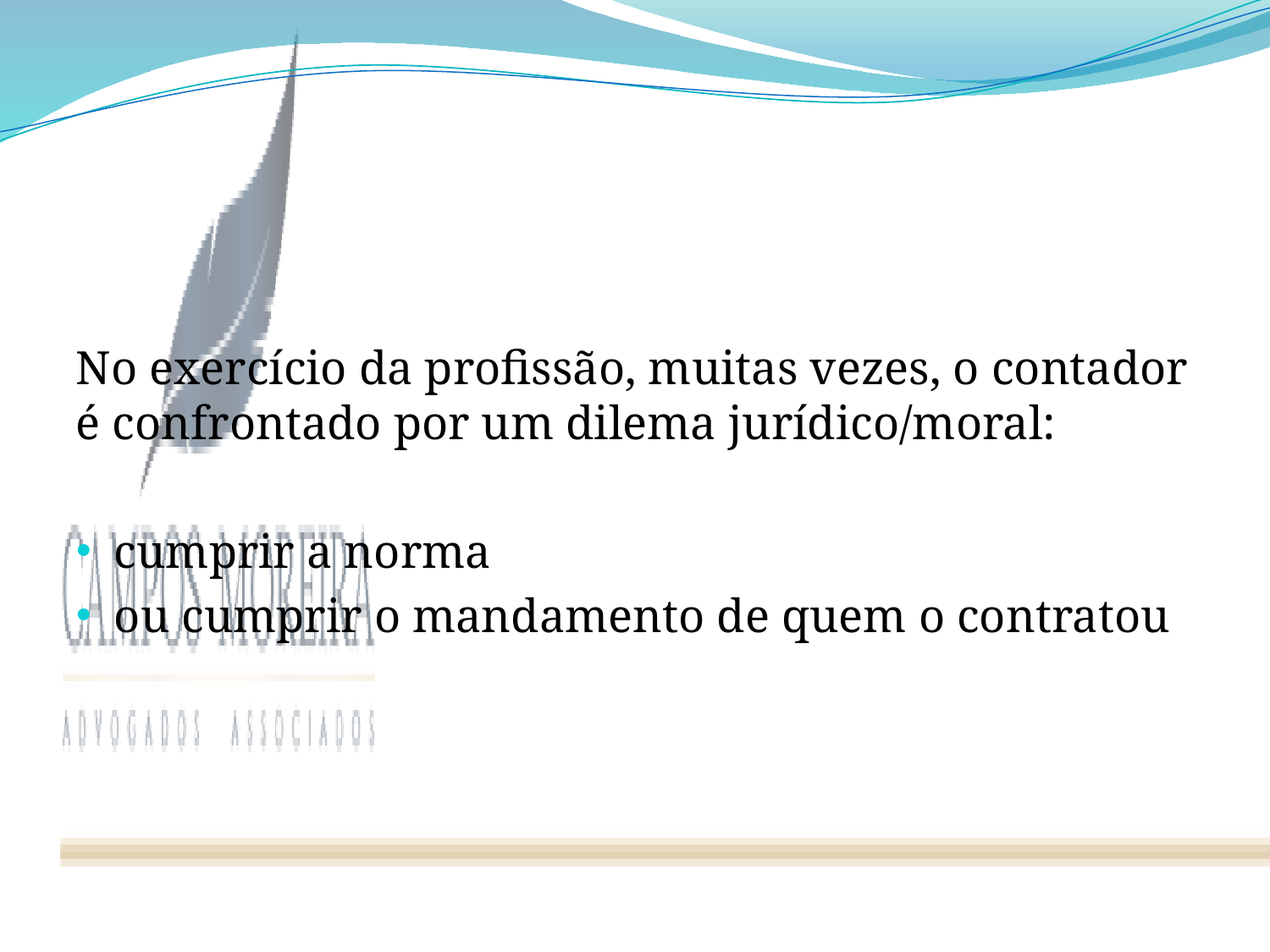

#

No exercício da profissão, muitas vezes, o contador é confrontado por um dilema jurídico/moral:

cumprir a norma
ou cumprir o mandamento de quem o contratou